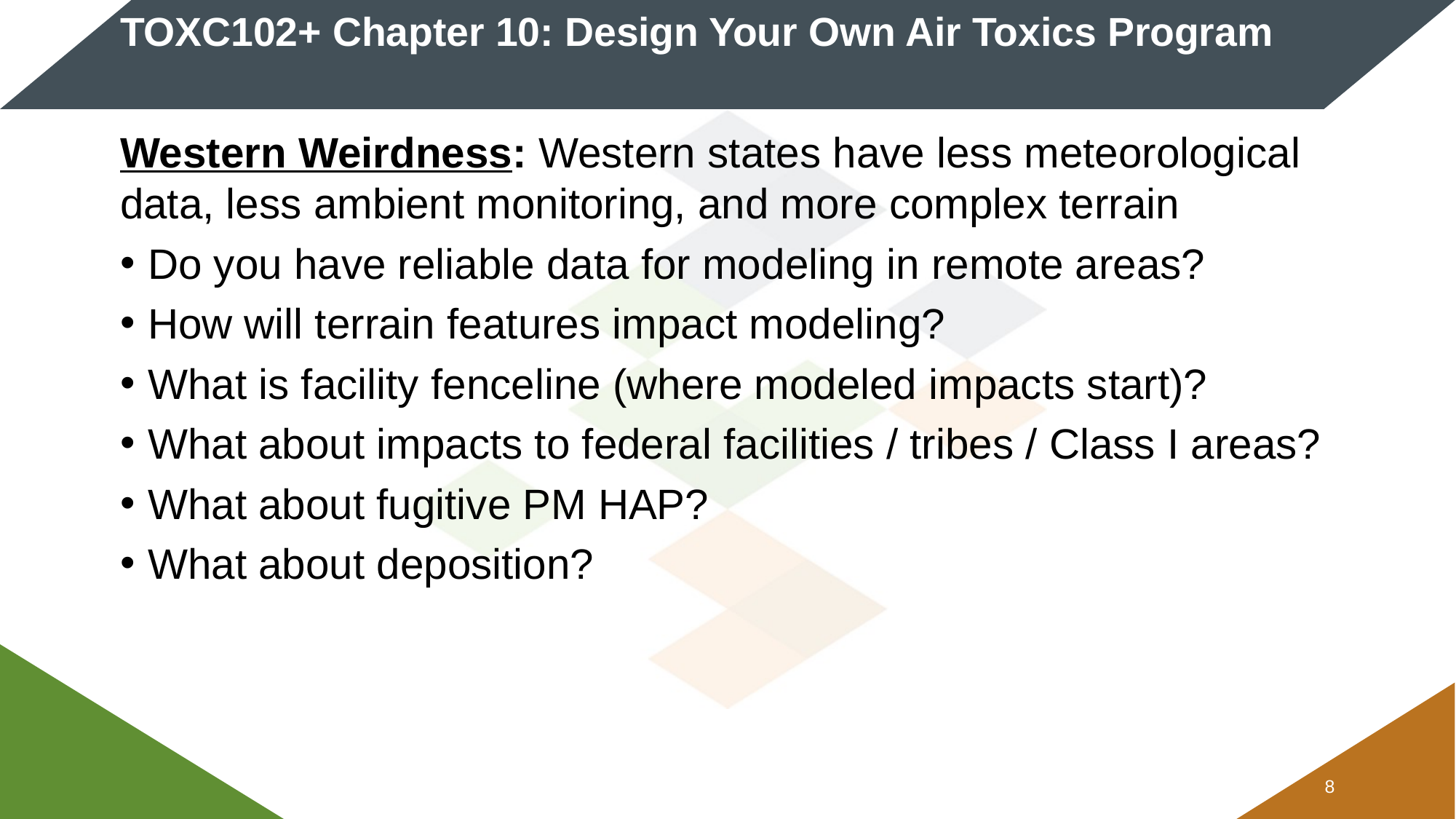

# TOXC102+ Chapter 10: Design Your Own Air Toxics Program
Western Weirdness: Western states have less meteorological data, less ambient monitoring, and more complex terrain
Do you have reliable data for modeling in remote areas?
How will terrain features impact modeling?
What is facility fenceline (where modeled impacts start)?
What about impacts to federal facilities / tribes / Class I areas?
What about fugitive PM HAP?
What about deposition?
8